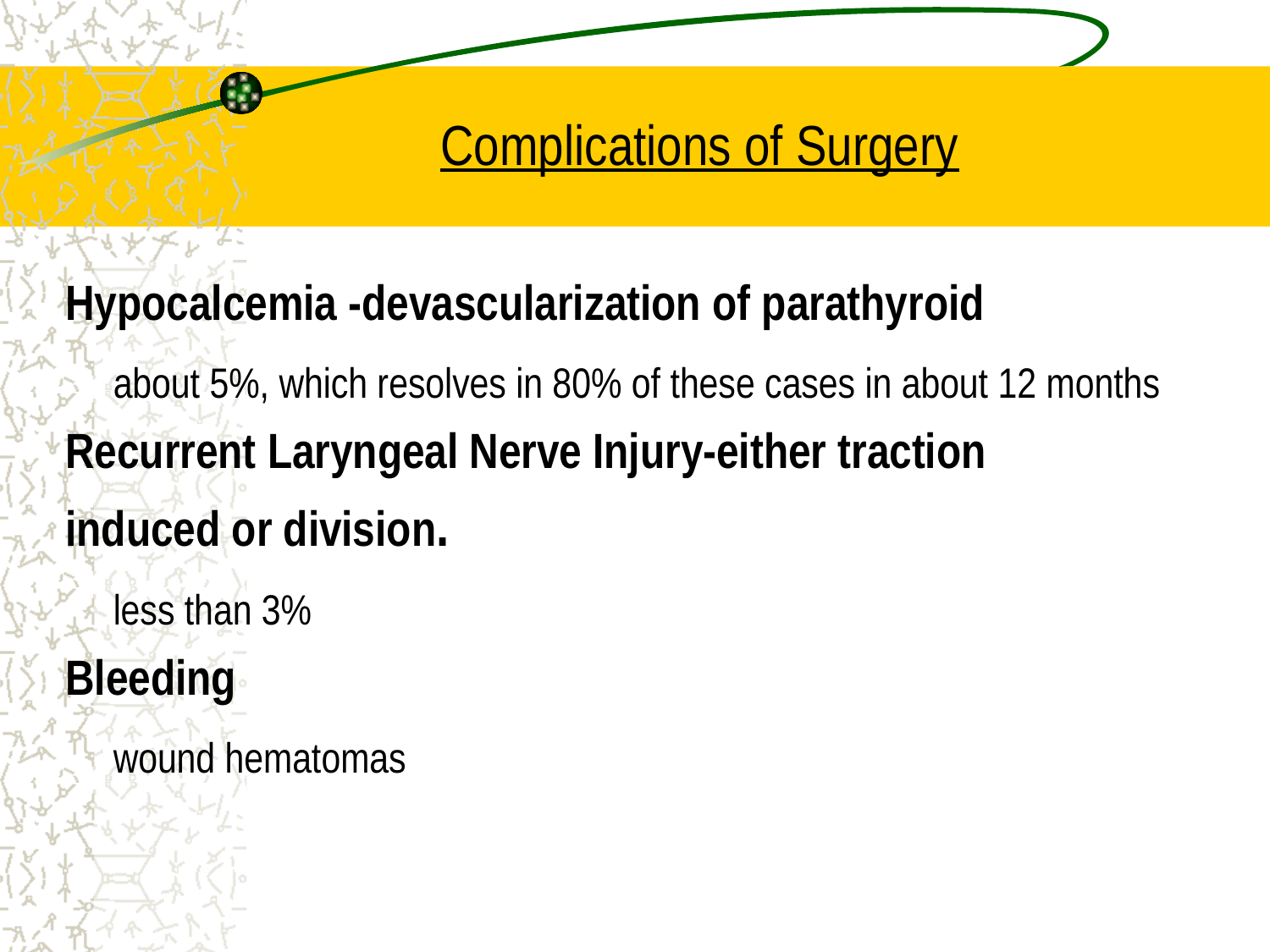

# Complications of Surgery
Hypocalcemia -devascularization of parathyroid
	about 5%, which resolves in 80% of these cases in about 12 months
Recurrent Laryngeal Nerve Injury-either traction
induced or division.
	less than 3%
Bleeding
	wound hematomas